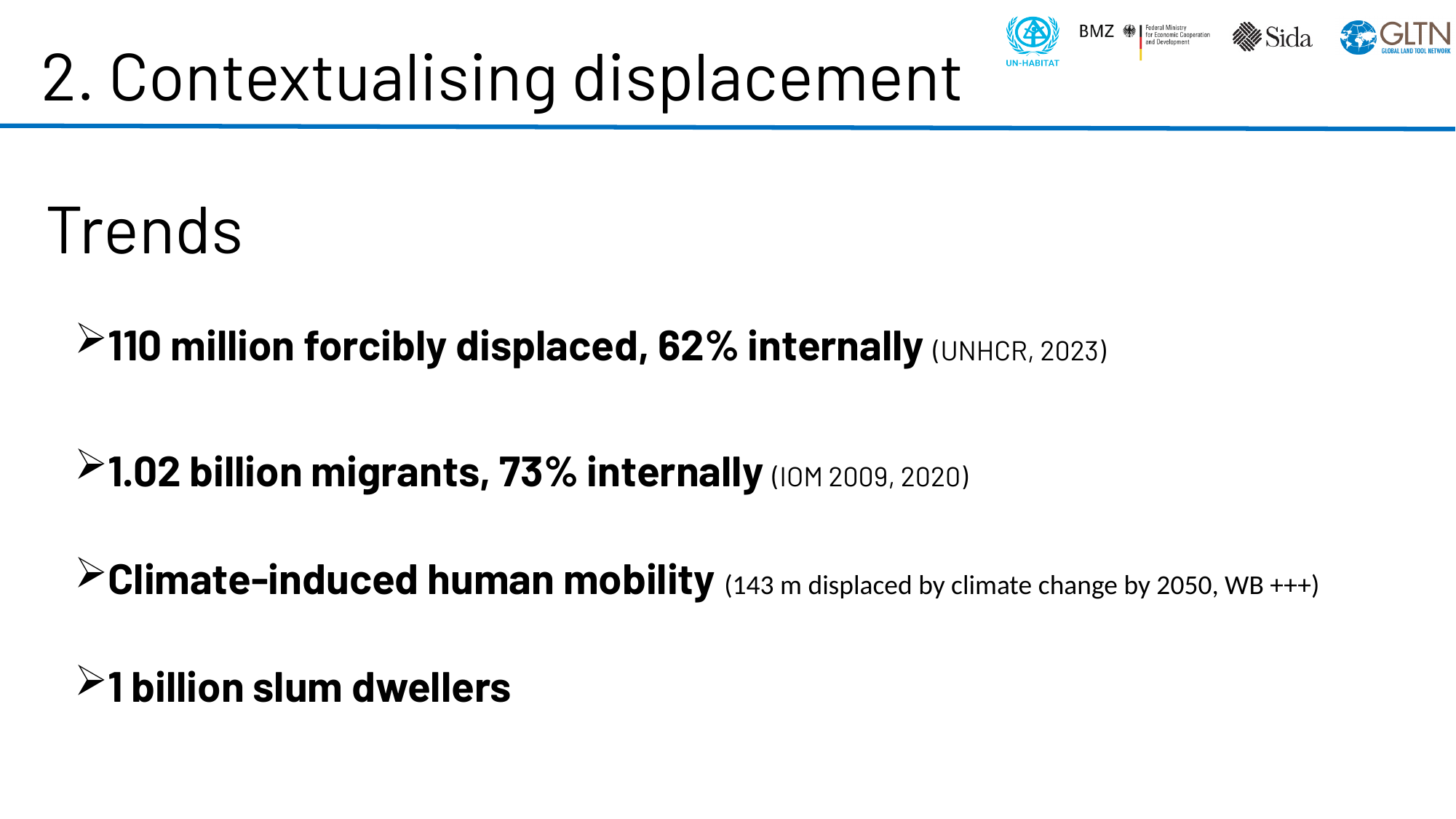

# 2. Contextualising displacement
Trends

110 million forcibly displaced, 62% internally (UNHCR, 2023)

1.02 billion migrants, 73% internally (IOM 2009, 2020)

Climate-induced human mobility (143 m displaced by climate change by 2050, WB +++)

1 billion slum dwellers